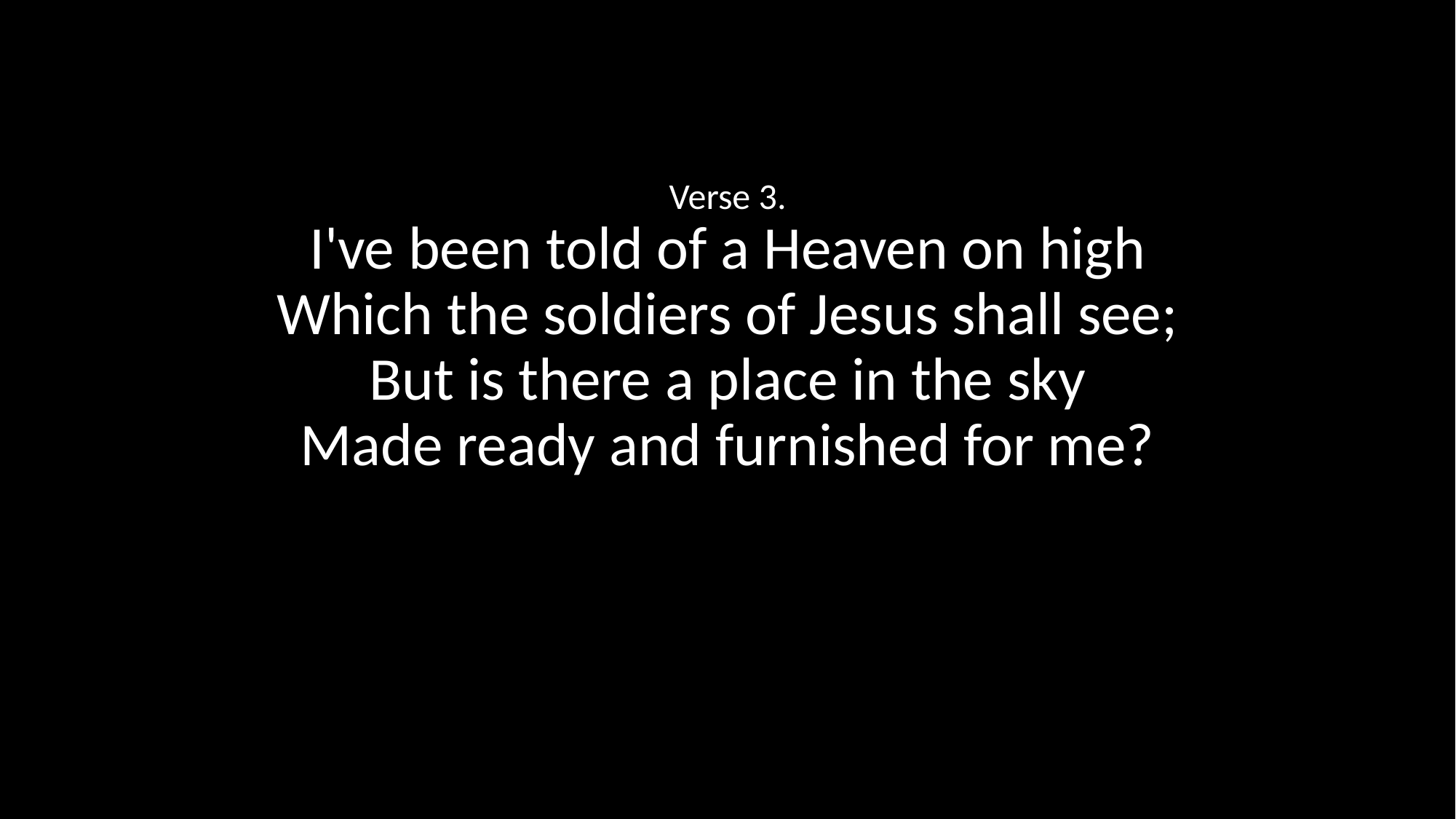

Verse 3.
I've been told of a Heaven on high
Which the soldiers of Jesus shall see;
But is there a place in the sky
Made ready and furnished for me?